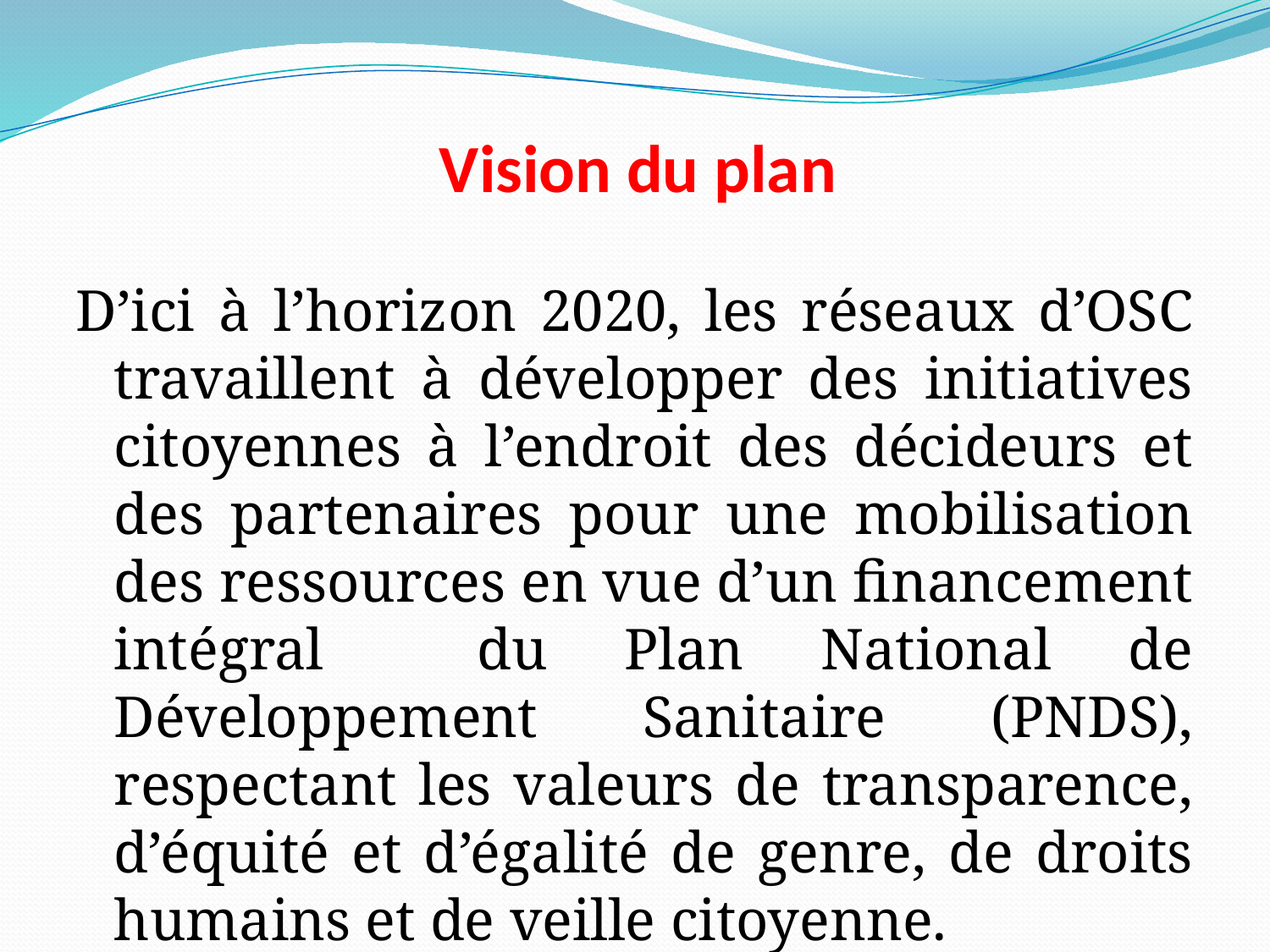

# Vision du plan
D’ici à l’horizon 2020, les réseaux d’OSC travaillent à développer des initiatives citoyennes à l’endroit des décideurs et des partenaires pour une mobilisation des ressources en vue d’un financement intégral  du Plan National de Développement Sanitaire (PNDS), respectant les valeurs de transparence, d’équité et d’égalité de genre, de droits humains et de veille citoyenne.